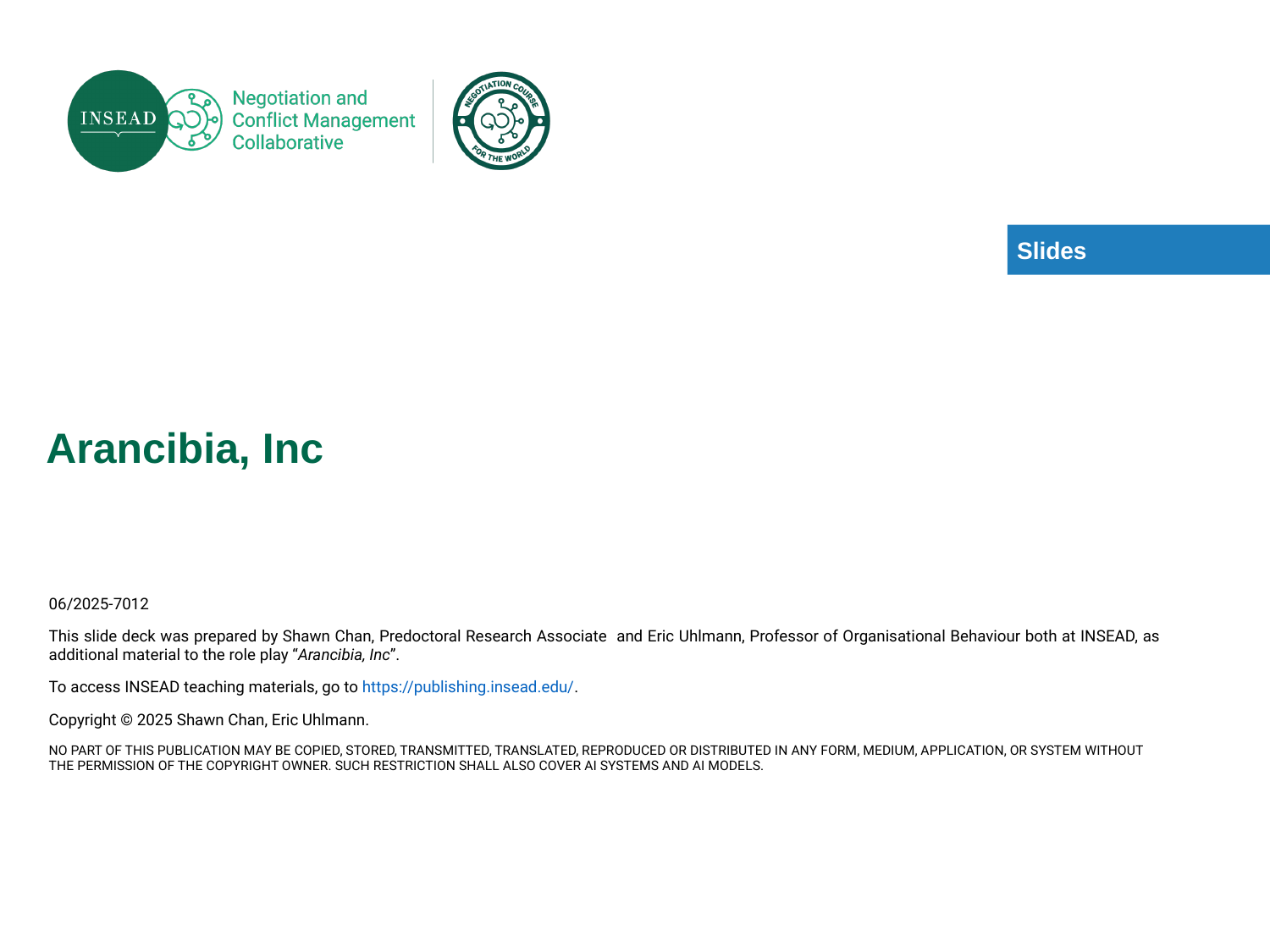

# Arancibia, Inc

06/2025-7012
This slide deck was prepared by Shawn Chan, Predoctoral Research Associate  and Eric Uhlmann, Professor of Organisational Behaviour both at INSEAD, as additional material to the role play “Arancibia, Inc”.
To access INSEAD teaching materials, go to https://publishing.insead.edu/.
Copyright © 2025 Shawn Chan, Eric Uhlmann.
NO PART OF THIS PUBLICATION MAY BE COPIED, STORED, TRANSMITTED, TRANSLATED, REPRODUCED OR DISTRIBUTED IN ANY FORM, MEDIUM, APPLICATION, OR SYSTEM WITHOUT THE PERMISSION OF THE COPYRIGHT OWNER. SUCH RESTRICTION SHALL ALSO COVER AI SYSTEMS AND AI MODELS.